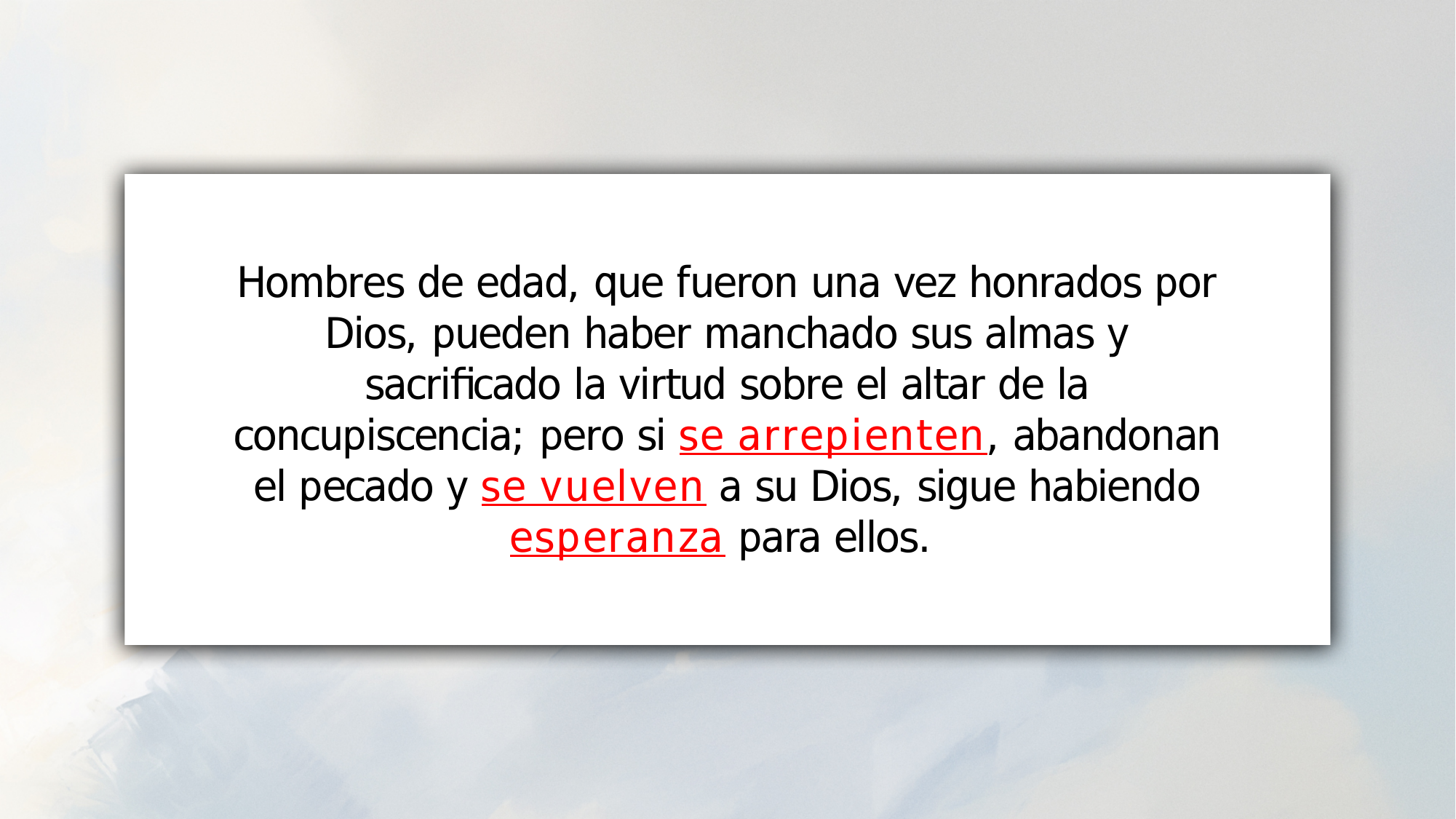

Hombres de edad, que fueron una vez honrados por Dios, pueden haber manchado sus almas y sacrificado la virtud sobre el altar de la concupiscencia; pero si se arrepienten, abandonan el pecado y se vuelven a su Dios, sigue habiendo esperanza para ellos.